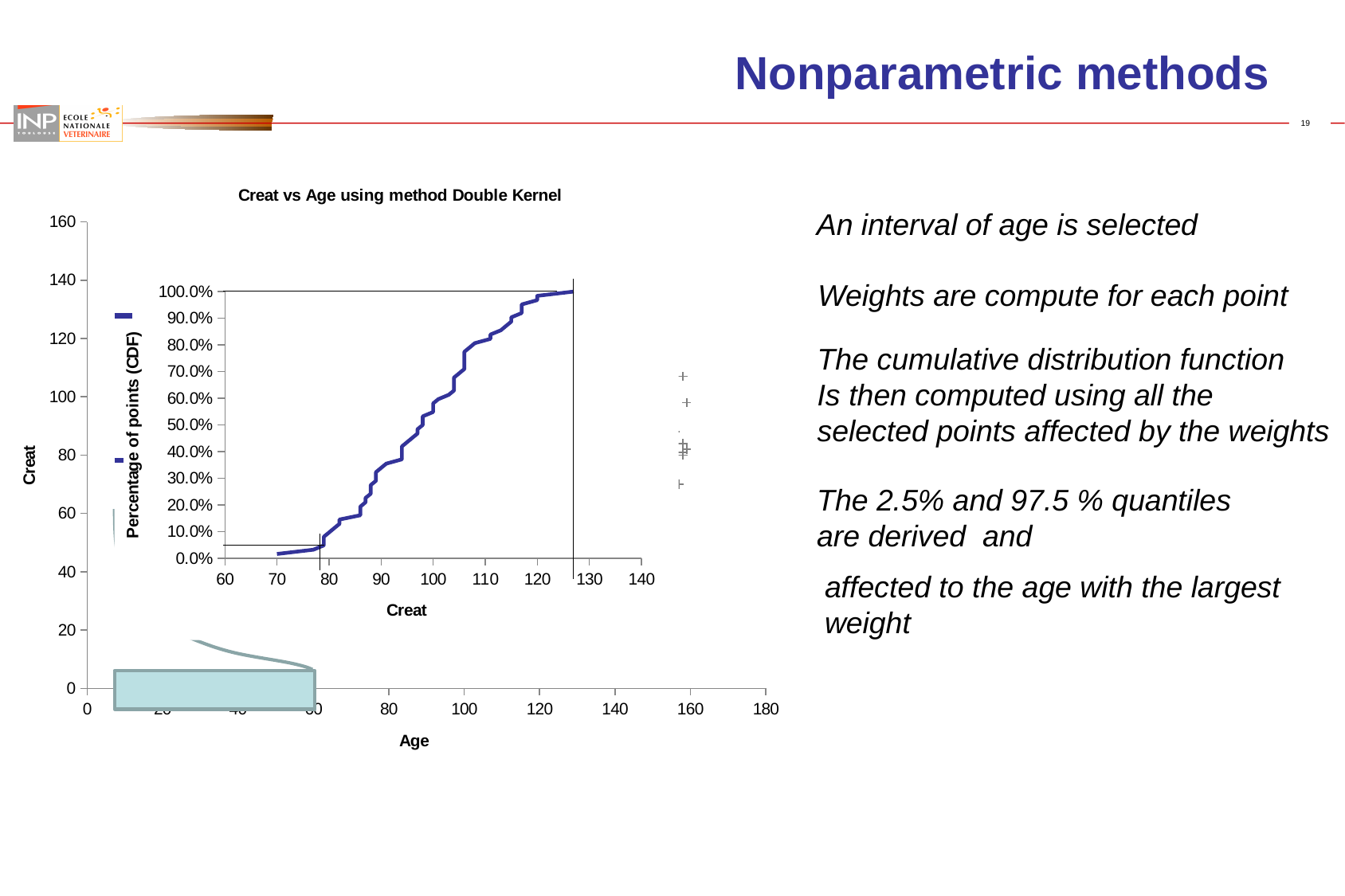

# Nonparametric methods

### Chart: Creat vs Age using method Double Kernel

| Category |  |
|---|---|
An interval of age is selected

Weights are compute for each point

### Chart

| Category | CDF (%) |
|---|---|
The cumulative distribution function
Is then computed using all the
selected points affected by the weights
The 2.5% and 97.5 % quantiles
are derived  and
affected to the age with the largest weight